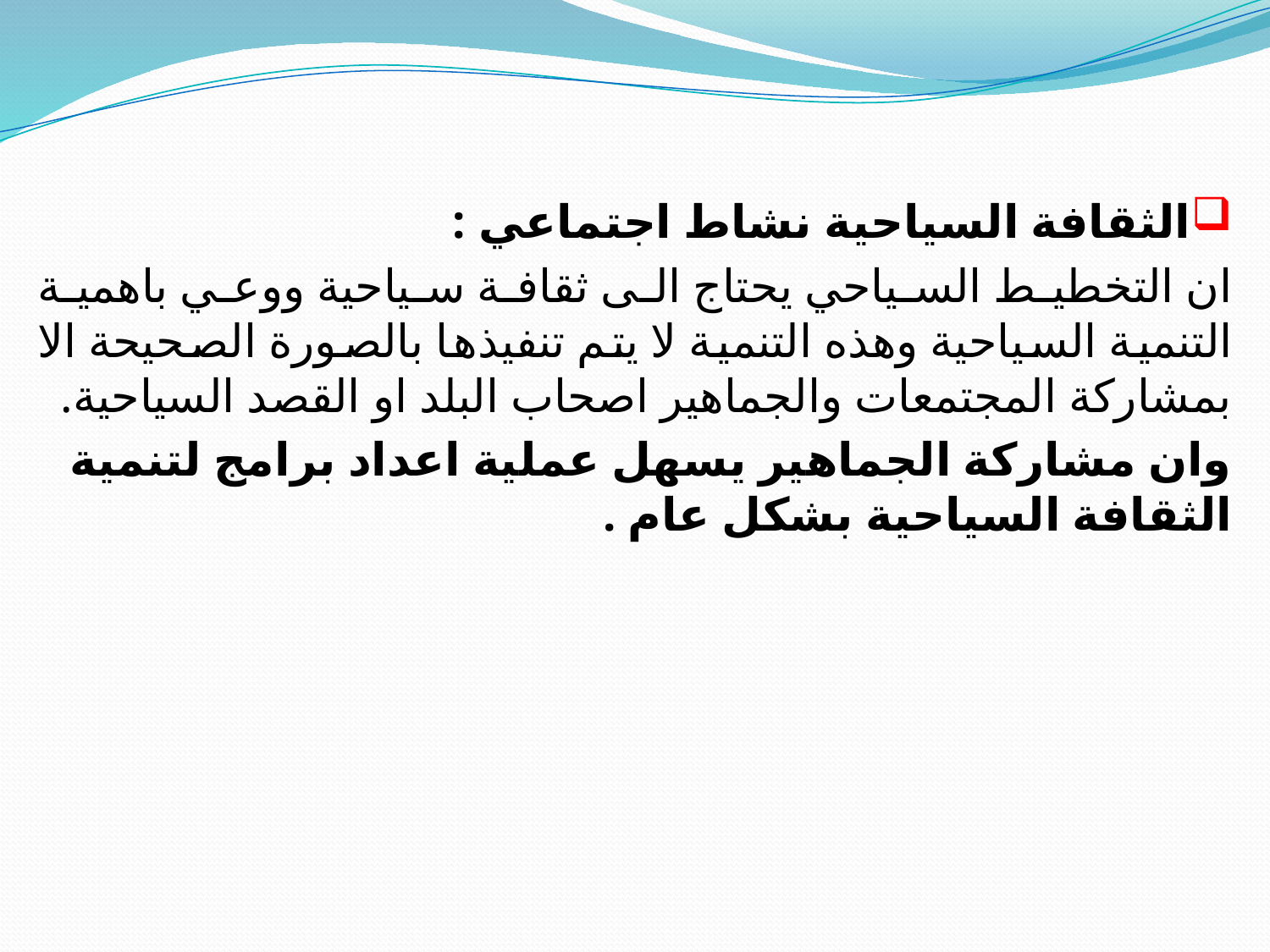

الثقافة السياحية نشاط اجتماعي :
ان التخطيط السياحي يحتاج الى ثقافة سياحية ووعي باهمية التنمية السياحية وهذه التنمية لا يتم تنفيذها بالصورة الصحيحة الا بمشاركة المجتمعات والجماهير اصحاب البلد او القصد السياحية.
وان مشاركة الجماهير يسهل عملية اعداد برامج لتنمية الثقافة السياحية بشكل عام .